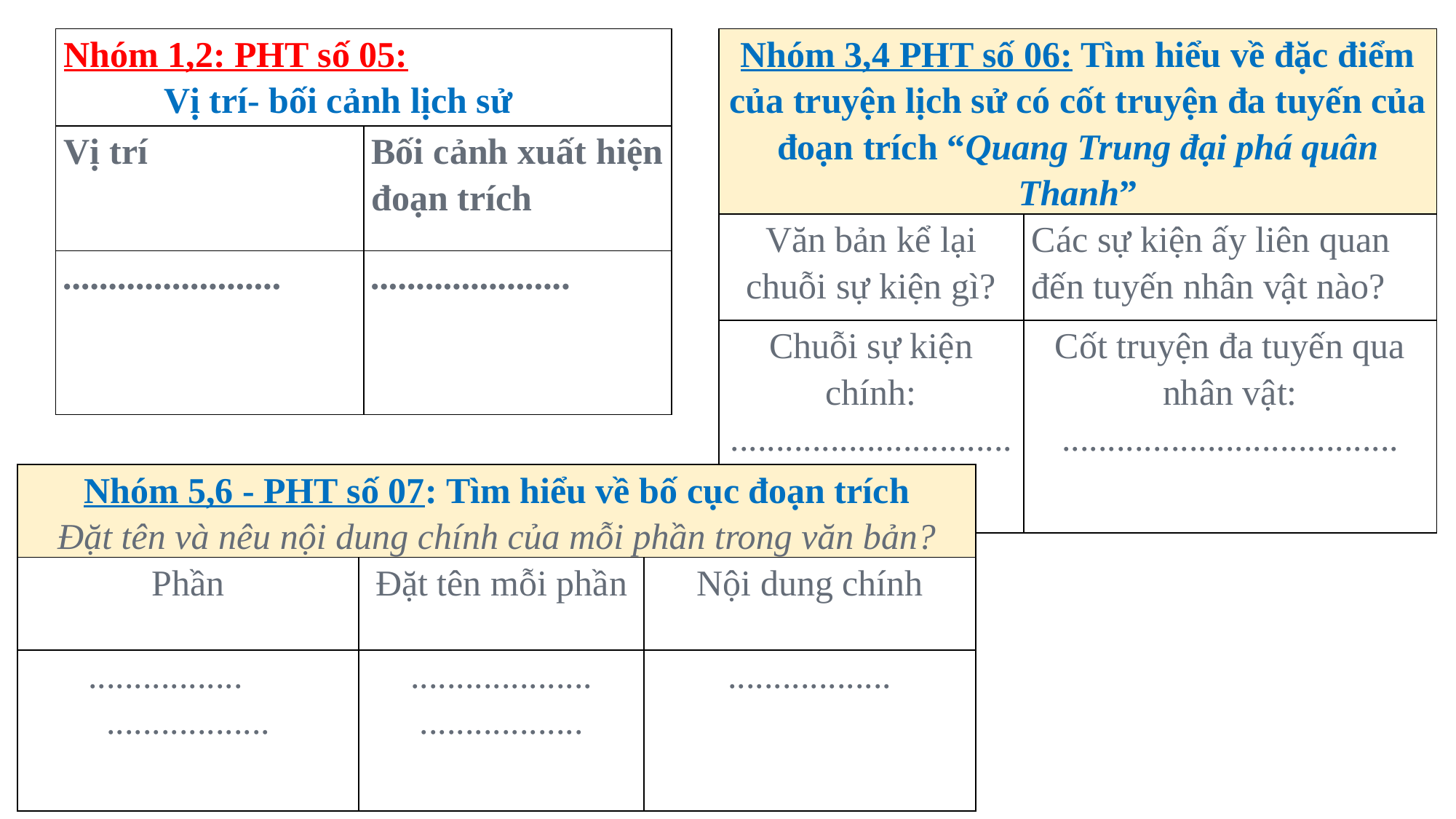

| Nhóm 1,2: PHT số 05: Vị trí- bối cảnh lịch sử |  |
| --- | --- |
| Vị trí | Bối cảnh xuất hiện đoạn trích |
| ........................ | ...................... |
| Nhóm 3,4 PHT số 06: Tìm hiểu về đặc điểm của truyện lịch sử có cốt truyện đa tuyến của đoạn trích “Quang Trung đại phá quân Thanh” |  |
| --- | --- |
| Văn bản kể lại chuỗi sự kiện gì? | Các sự kiện ấy liên quan đến tuyến nhân vật nào? |
| Chuỗi sự kiện chính: ............................... | Cốt truyện đa tuyến qua nhân vật: ..................................... |
| Nhóm 5,6 - PHT số 07: Tìm hiểu về bố cục đoạn trích Đặt tên và nêu nội dung chính của mỗi phần trong văn bản? |  |  |
| --- | --- | --- |
| Phần | Đặt tên mỗi phần | Nội dung chính |
| ................. .................. | .................... .................. | .................. |